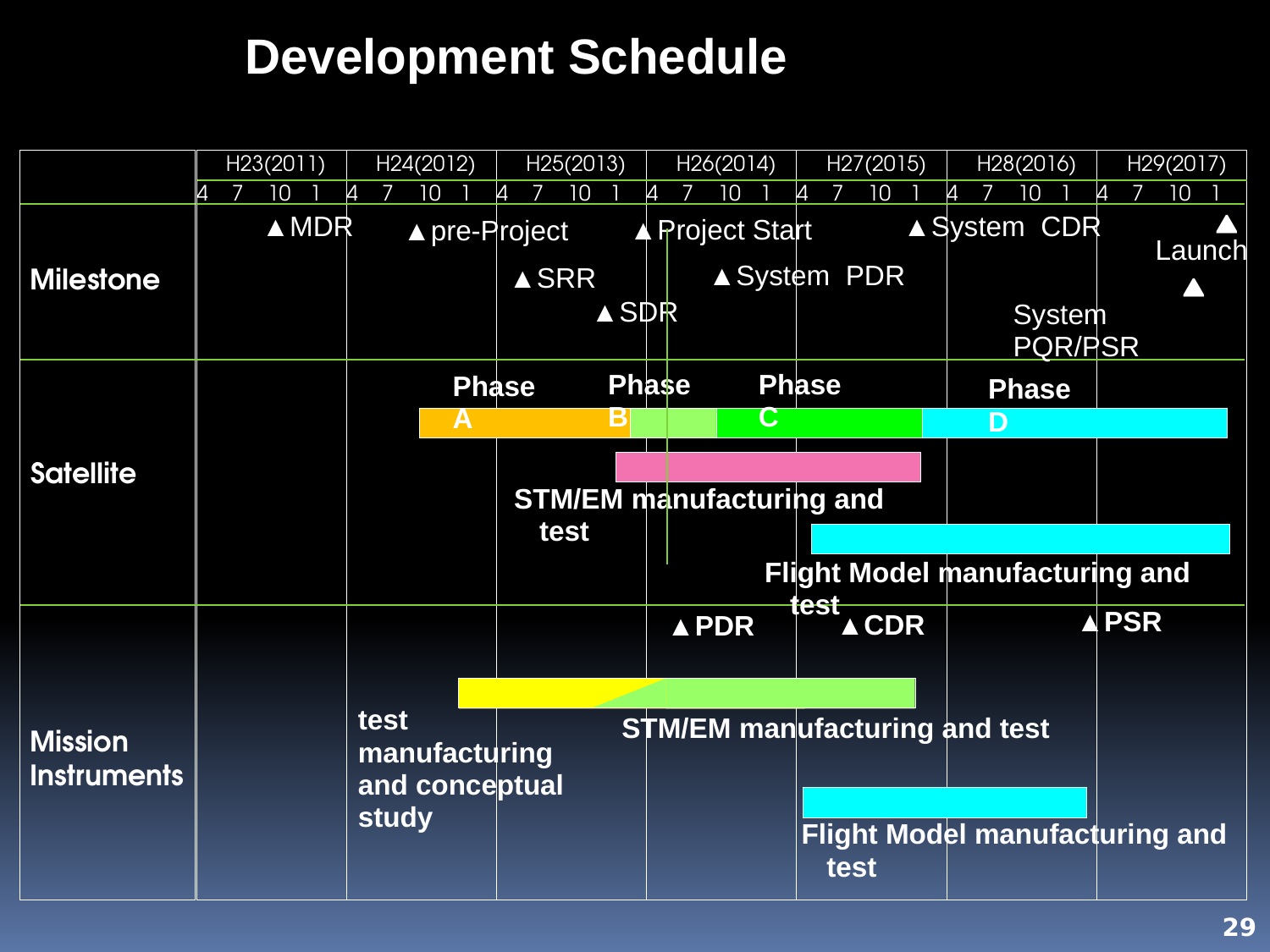

GOSAT-2 Tentative SCHEDULE
Development Schedule

H23(2011)
H24(2012)
H25(2013)
H26(2014)
H27(2015)
H28(2016)
H29(2017)

4
7
10
1
4
7
10
1
4
7
10
1
4
7
10
1
4
7
10
1
4
7
10
1
4
7
10
1
▲Project Start
▲pre-Project
▲
▲System  CDR
▲MDR
Launch
▲SRR
Milestone
▲System  PDR
▲
▲SDR
System PQR/PSR
Phase C
Phase B
Phase A
Phase D

Satellite

STM/EM manufacturing and test

Flight Model manufacturing and test
▲PSR
▲CDR
▲PDR

test manufacturing and conceptual study
STM/EM manufacturing and test
Mission Instruments

Flight Model manufacturing and test